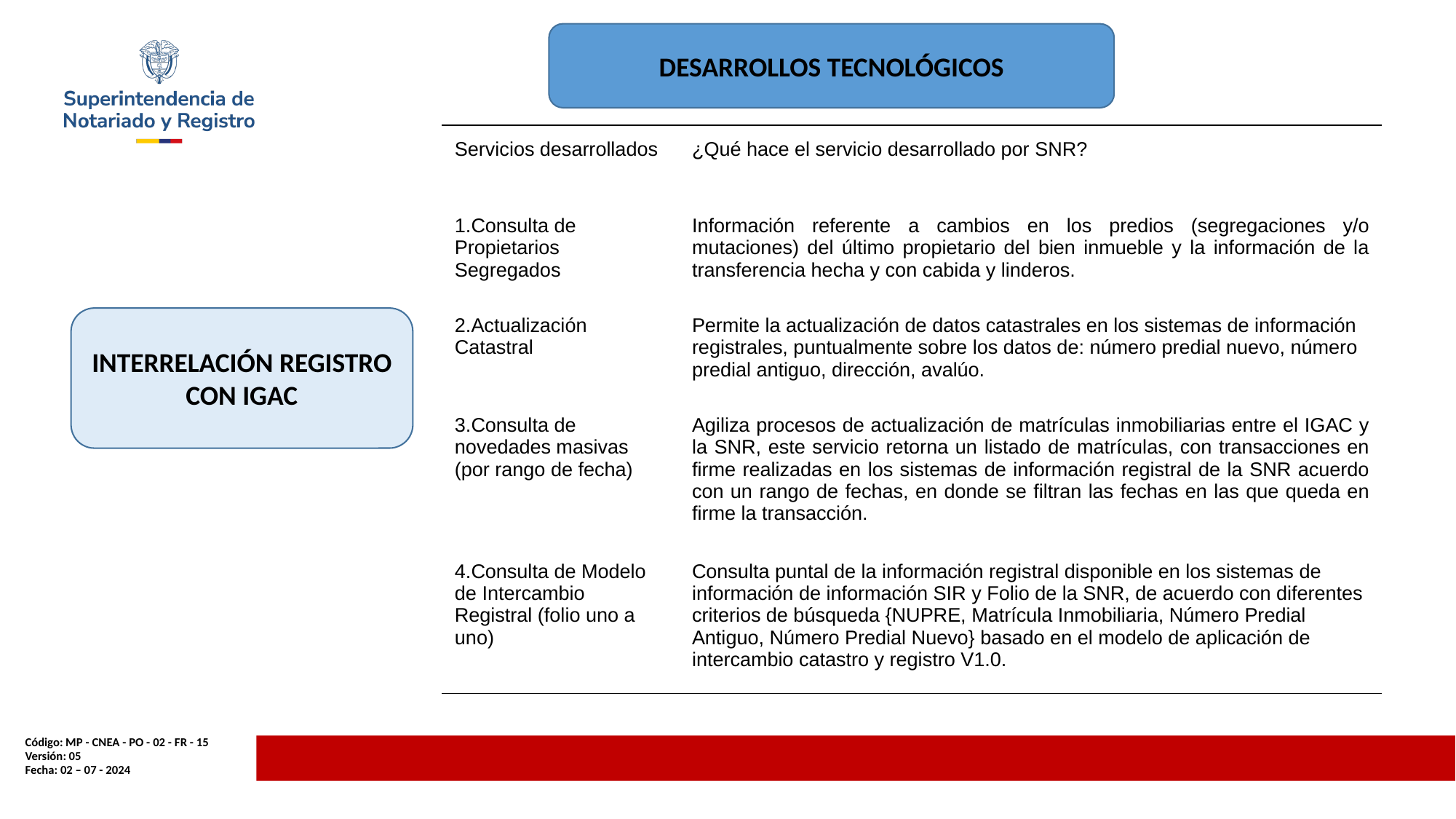

DESARROLLOS TECNOLÓGICOS
| Servicios desarrollados | ¿Qué hace el servicio desarrollado por SNR? |
| --- | --- |
| 1.Consulta de Propietarios Segregados | Información referente a cambios en los predios (segregaciones y/o mutaciones) del último propietario del bien inmueble y la información de la transferencia hecha y con cabida y linderos. |
| 2.Actualización Catastral | Permite la actualización de datos catastrales en los sistemas de información registrales, puntualmente sobre los datos de: número predial nuevo, número predial antiguo, dirección, avalúo. |
| 3.Consulta de novedades masivas (por rango de fecha) | Agiliza procesos de actualización de matrículas inmobiliarias entre el IGAC y la SNR, este servicio retorna un listado de matrículas, con transacciones en firme realizadas en los sistemas de información registral de la SNR acuerdo con un rango de fechas, en donde se filtran las fechas en las que queda en firme la transacción. |
| 4.Consulta de Modelo de Intercambio Registral (folio uno a uno) | Consulta puntal de la información registral disponible en los sistemas de información de información SIR y Folio de la SNR, de acuerdo con diferentes criterios de búsqueda {NUPRE, Matrícula Inmobiliaria, Número Predial Antiguo, Número Predial Nuevo} basado en el modelo de aplicación de intercambio catastro y registro V1.0. |
INTERRELACIÓN REGISTRO CON IGAC